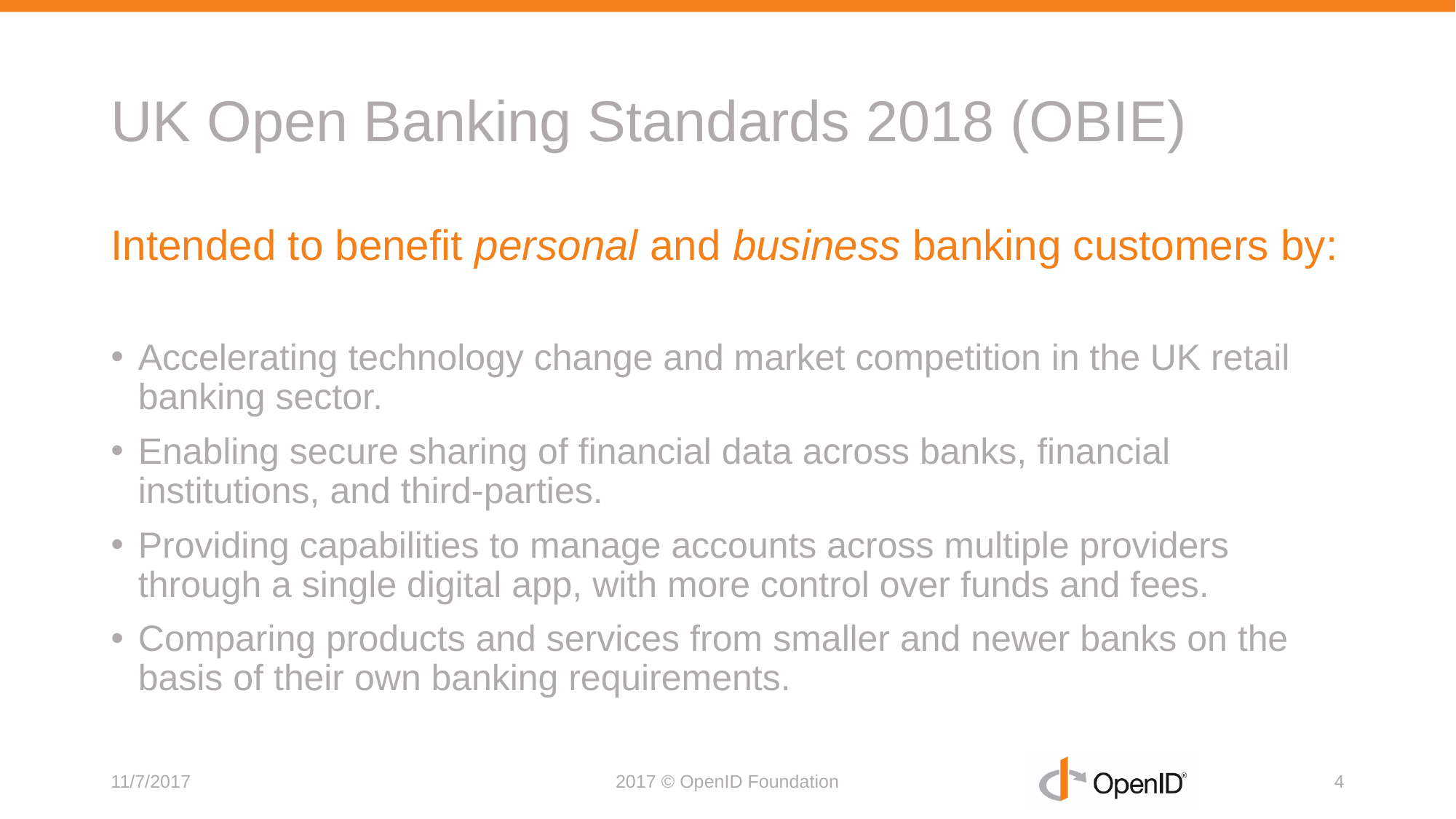

# UK Open Banking Standards 2018 (OBIE)
Intended to benefit personal and business banking customers by:

Accelerating technology change and market competition in the UK retail banking sector.
Enabling secure sharing of financial data across banks, financial institutions, and third-parties.
Providing capabilities to manage accounts across multiple providers through a single digital app, with more control over funds and fees.
Comparing products and services from smaller and newer banks on the basis of their own banking requirements.
11/7/2017
2017 © OpenID Foundation
4